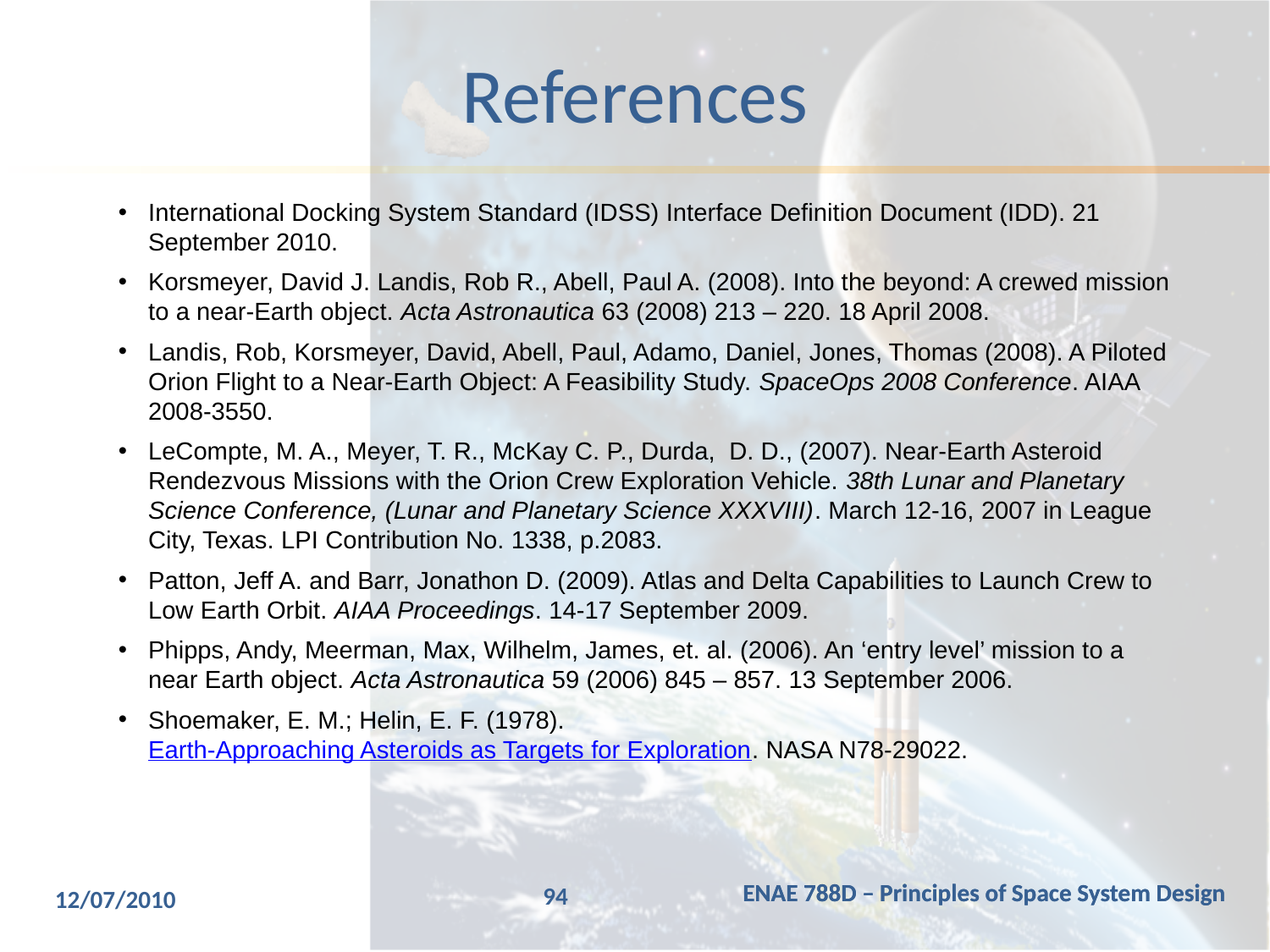

# References
International Docking System Standard (IDSS) Interface Definition Document (IDD). 21 September 2010.
Korsmeyer, David J. Landis, Rob R., Abell, Paul A. (2008). Into the beyond: A crewed mission to a near-Earth object. Acta Astronautica 63 (2008) 213 – 220. 18 April 2008.
Landis, Rob, Korsmeyer, David, Abell, Paul, Adamo, Daniel, Jones, Thomas (2008). A Piloted Orion Flight to a Near-Earth Object: A Feasibility Study. SpaceOps 2008 Conference. AIAA 2008-3550.
LeCompte, M. A., Meyer, T. R., McKay C. P., Durda,  D. D., (2007). Near-Earth Asteroid Rendezvous Missions with the Orion Crew Exploration Vehicle. 38th Lunar and Planetary Science Conference, (Lunar and Planetary Science XXXVIII). March 12-16, 2007 in League City, Texas. LPI Contribution No. 1338, p.2083.
Patton, Jeff A. and Barr, Jonathon D. (2009). Atlas and Delta Capabilities to Launch Crew to Low Earth Orbit. AIAA Proceedings. 14-17 September 2009.
Phipps, Andy, Meerman, Max, Wilhelm, James, et. al. (2006). An ‘entry level’ mission to a near Earth object. Acta Astronautica 59 (2006) 845 – 857. 13 September 2006.
Shoemaker, E. M.; Helin, E. F. (1978). Earth-Approaching Asteroids as Targets for Exploration. NASA N78-29022.